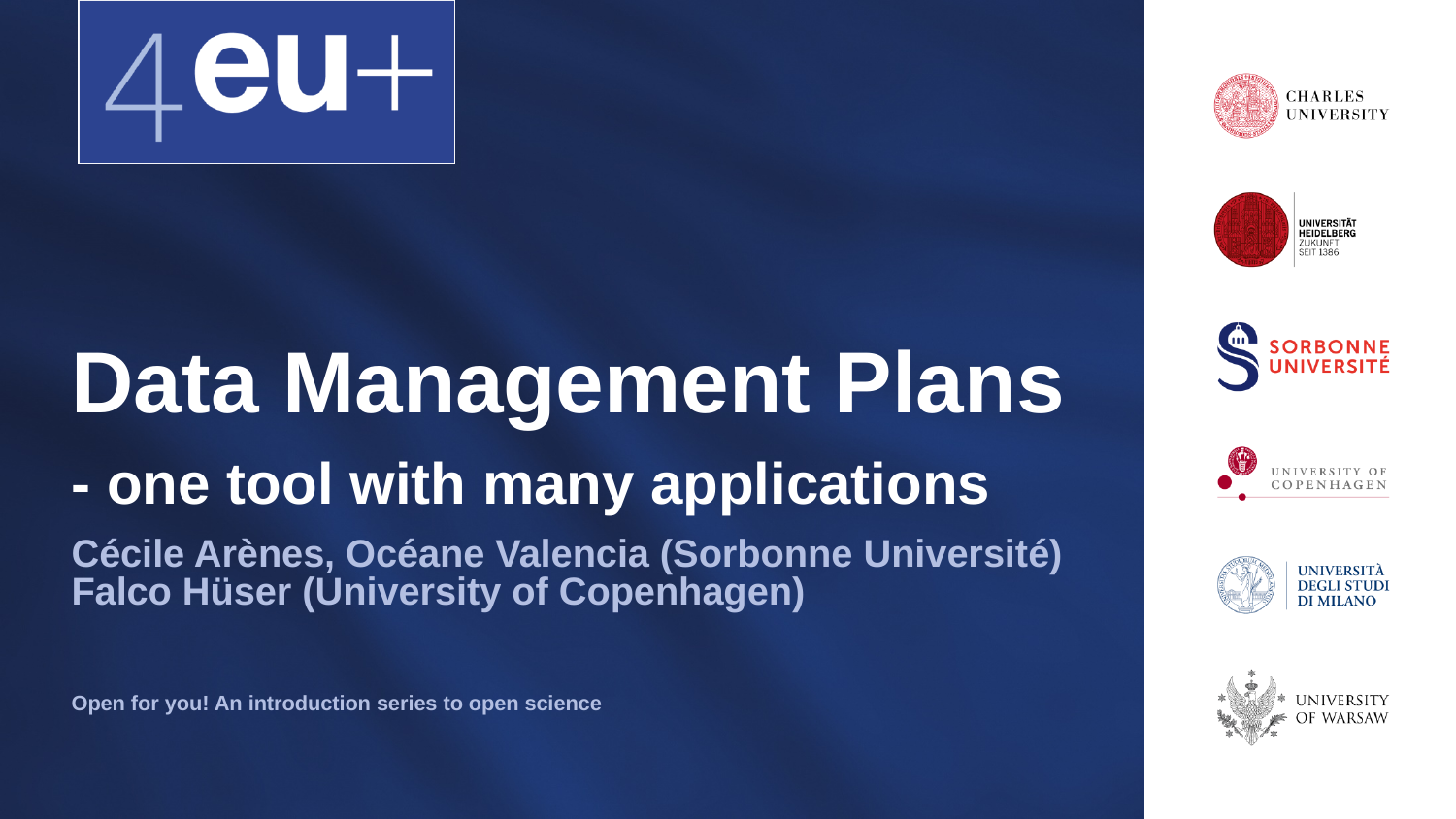

# Data Management Plans - one tool with many applications
Cécile Arènes, Océane Valencia (Sorbonne Université)
Falco Hüser (University of Copenhagen)
Open for you! An introduction series to open science